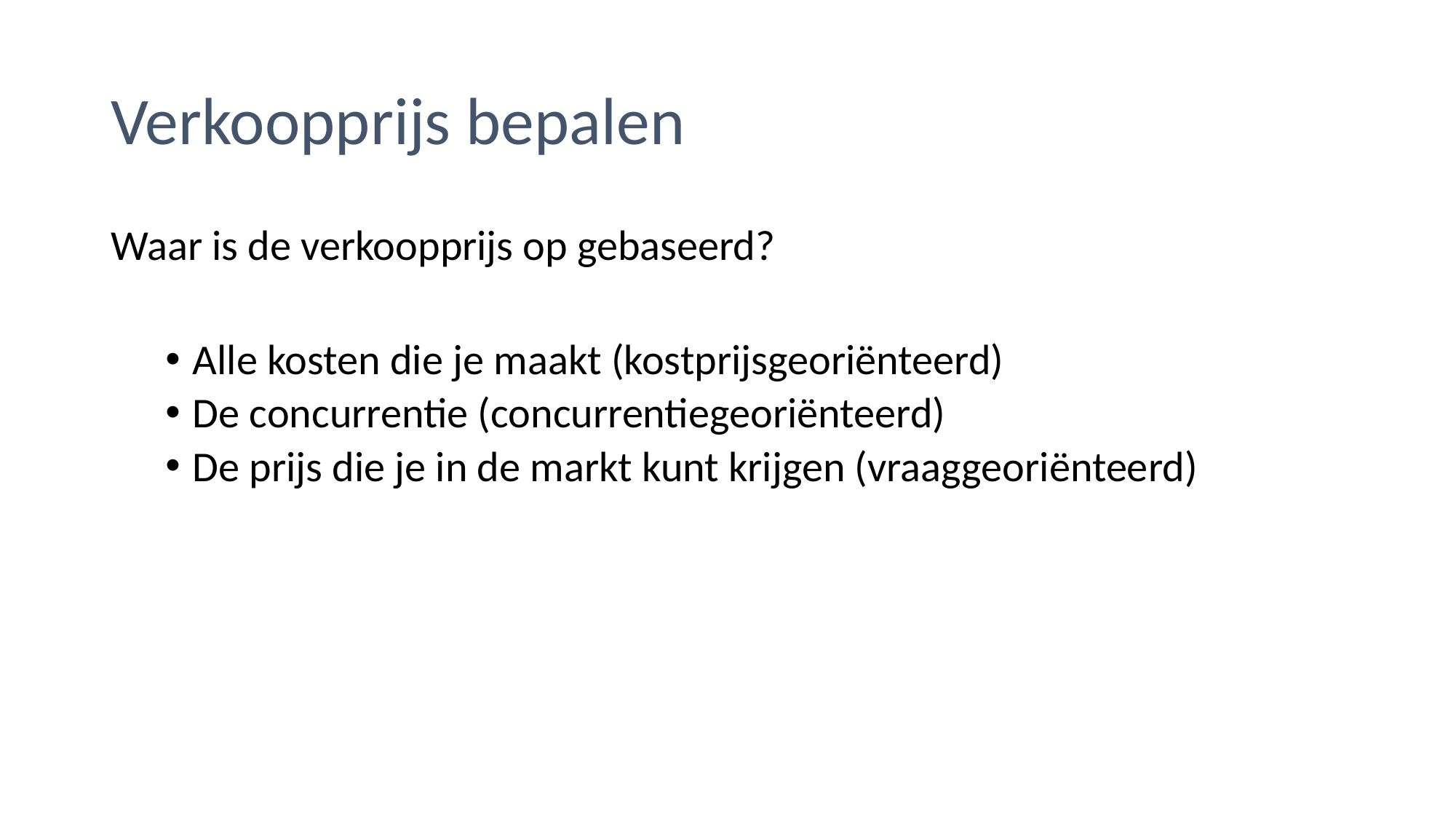

# Verkoopprijs bepalen
Waar is de verkoopprijs op gebaseerd?

Alle kosten die je maakt (kostprijsgeoriënteerd)
De concurrentie (concurrentiegeoriënteerd)
De prijs die je in de markt kunt krijgen (vraaggeoriënteerd)